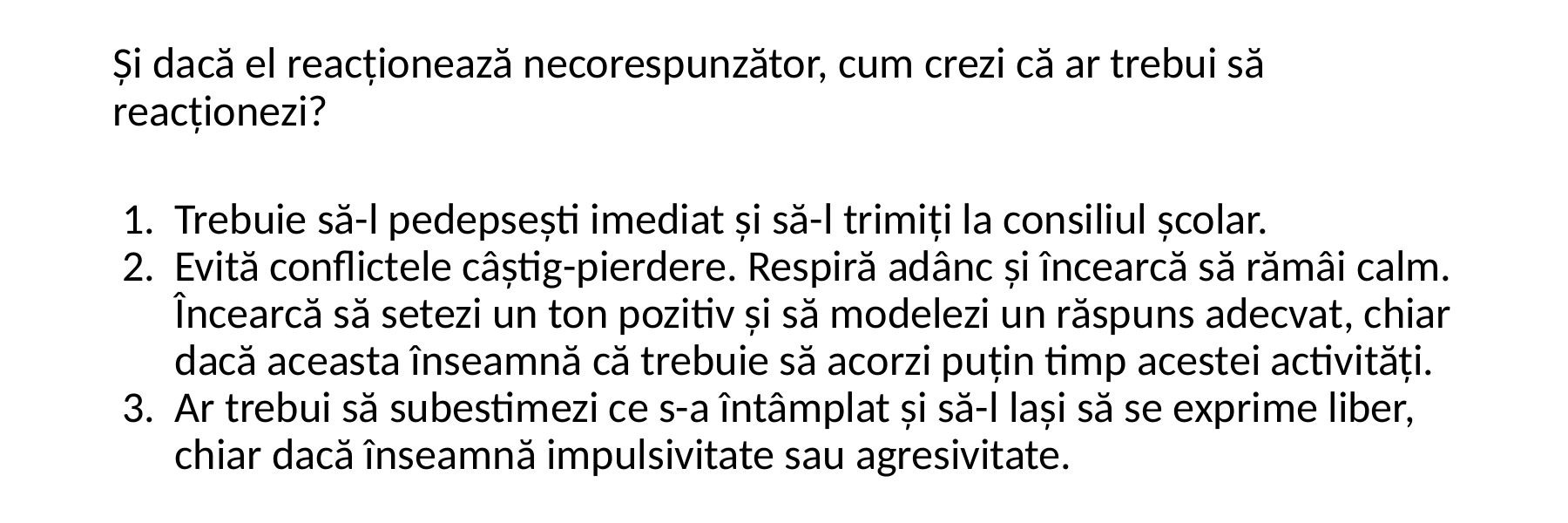

Și dacă el reacționează necorespunzător, cum crezi că ar trebui să reacționezi?

Trebuie să-l pedepsești imediat și să-l trimiți la consiliul școlar.
Evită conflictele câștig-pierdere. Respiră adânc și încearcă să rămâi calm. Încearcă să setezi un ton pozitiv și să modelezi un răspuns adecvat, chiar dacă aceasta înseamnă că trebuie să acorzi puțin timp acestei activități.
Ar trebui să subestimezi ce s-a întâmplat și să-l lași să se exprime liber, chiar dacă înseamnă impulsivitate sau agresivitate.